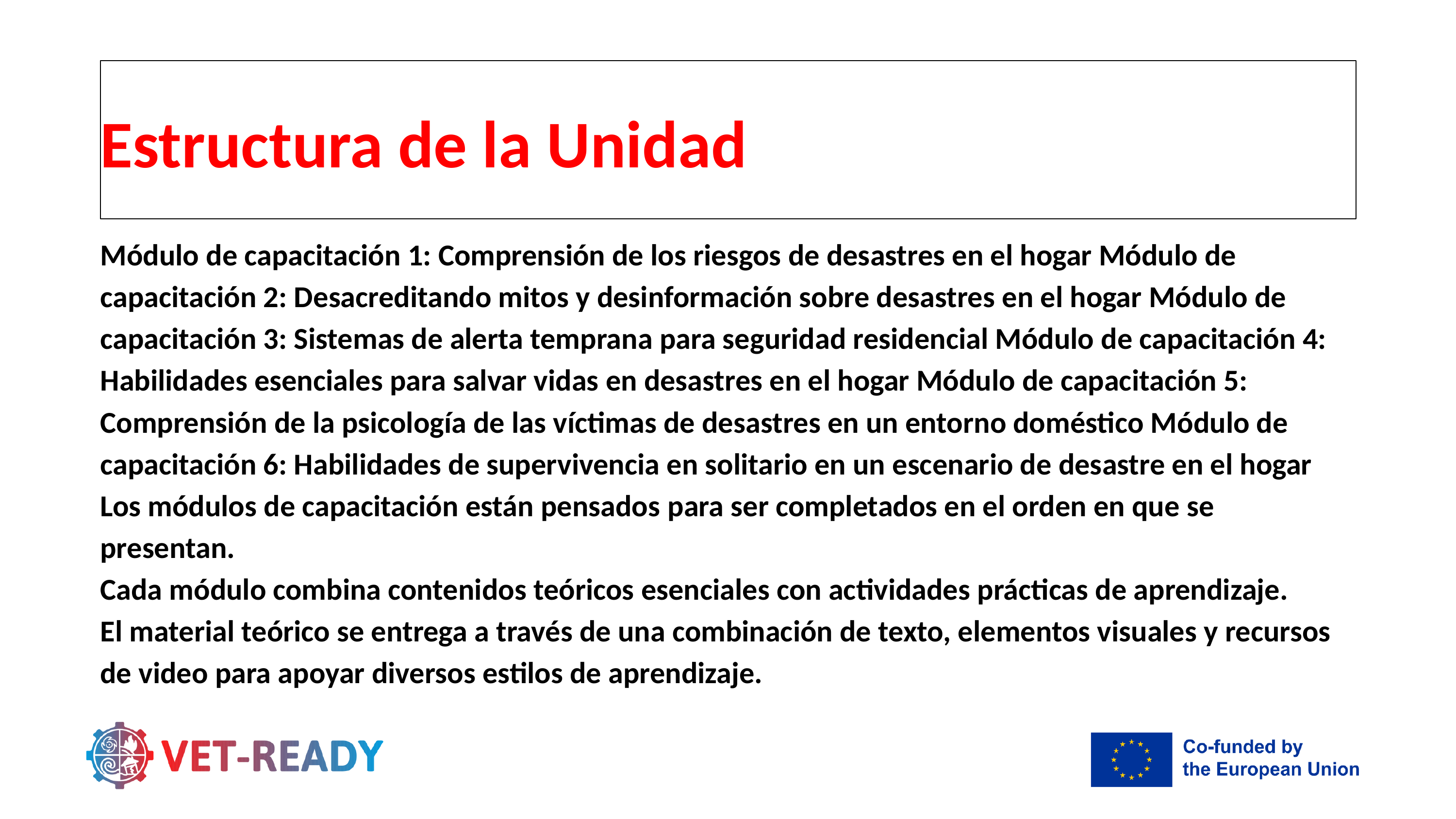

Estructura de la Unidad
Módulo de capacitación 1: Comprensión de los riesgos de desastres en el hogar Módulo de capacitación 2: Desacreditando mitos y desinformación sobre desastres en el hogar Módulo de capacitación 3: Sistemas de alerta temprana para seguridad residencial Módulo de capacitación 4: Habilidades esenciales para salvar vidas en desastres en el hogar Módulo de capacitación 5: Comprensión de la psicología de las víctimas de desastres en un entorno doméstico Módulo de capacitación 6: Habilidades de supervivencia en solitario en un escenario de desastre en el hogar
Los módulos de capacitación están pensados ​​para ser completados en el orden en que se presentan.
Cada módulo combina contenidos teóricos esenciales con actividades prácticas de aprendizaje.
El material teórico se entrega a través de una combinación de texto, elementos visuales y recursos de video para apoyar diversos estilos de aprendizaje.